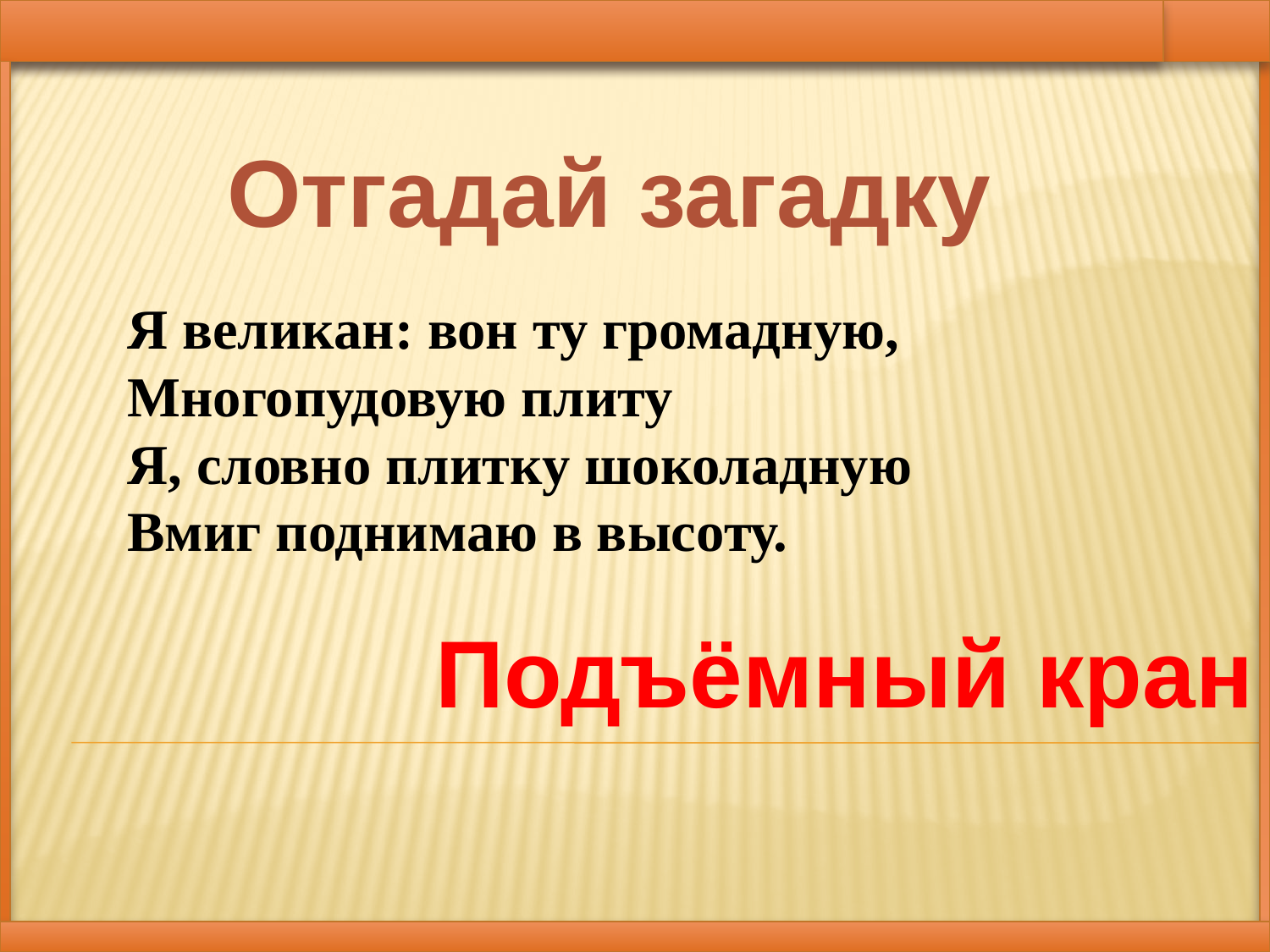

Отгадай загадку
Я великан: вон ту громадную,
Многопудовую плиту
Я, словно плитку шоколадную
Вмиг поднимаю в высоту.
Подъёмный кран